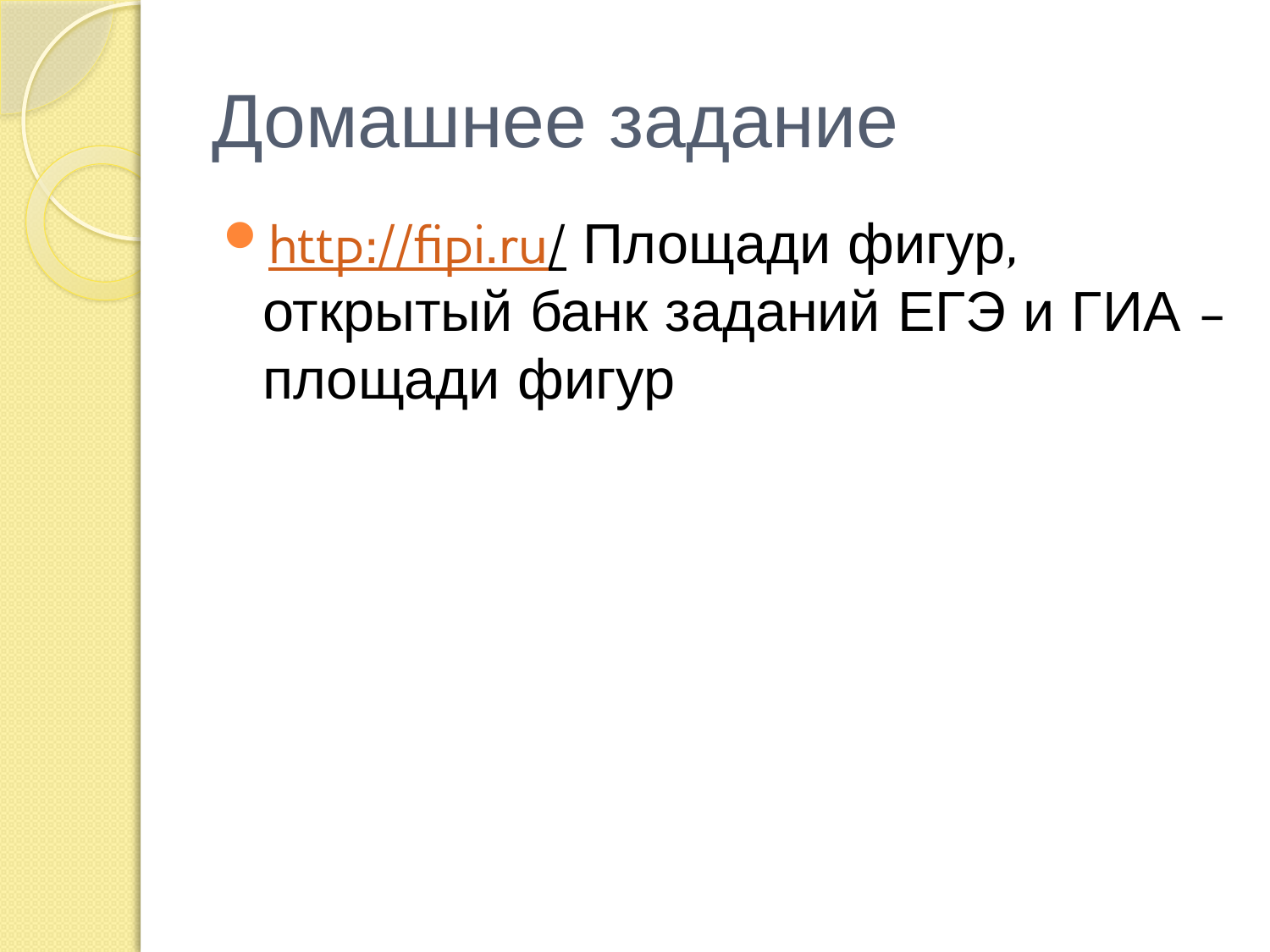

# Домашнее задание
http://fipi.ru/ Площади фигур, открытый банк заданий ЕГЭ и ГИА – площади фигур